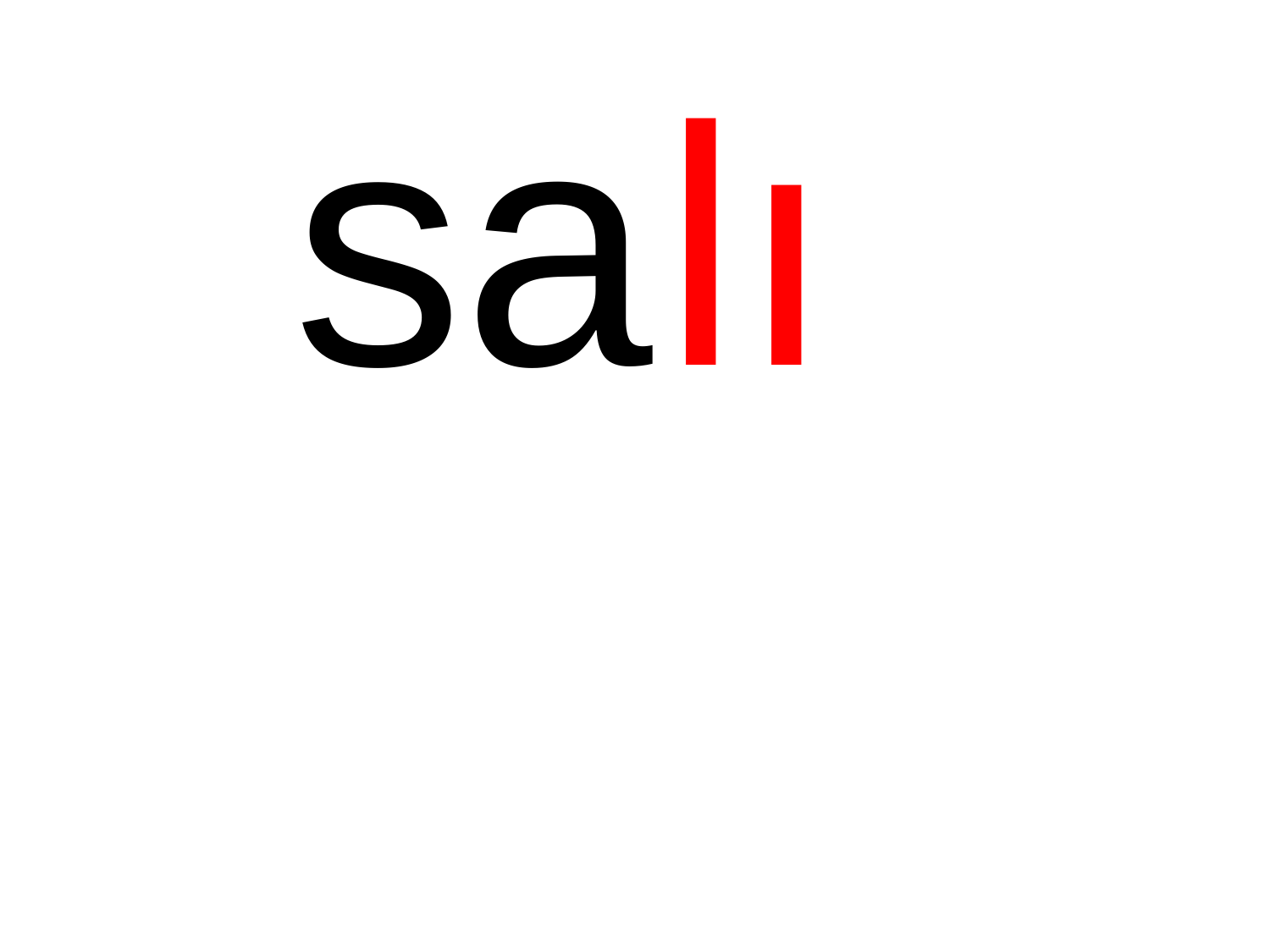

| sa |
| --- |
| lı |
| --- |